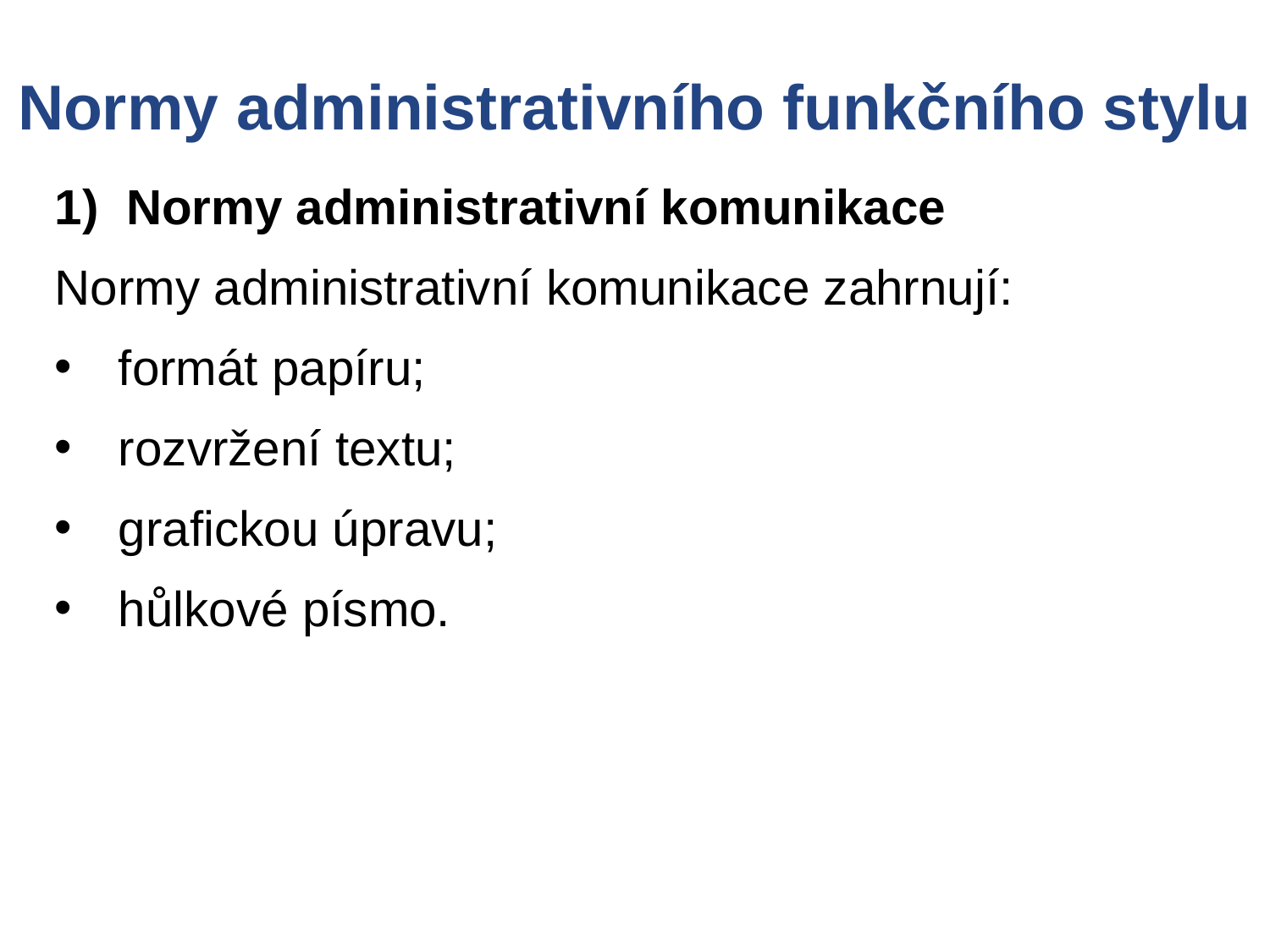

Normy administrativního funkčního stylu
Normy administrativní komunikace
Normy administrativní komunikace zahrnují:
formát papíru;
rozvržení textu;
grafickou úpravu;
hůlkové písmo.